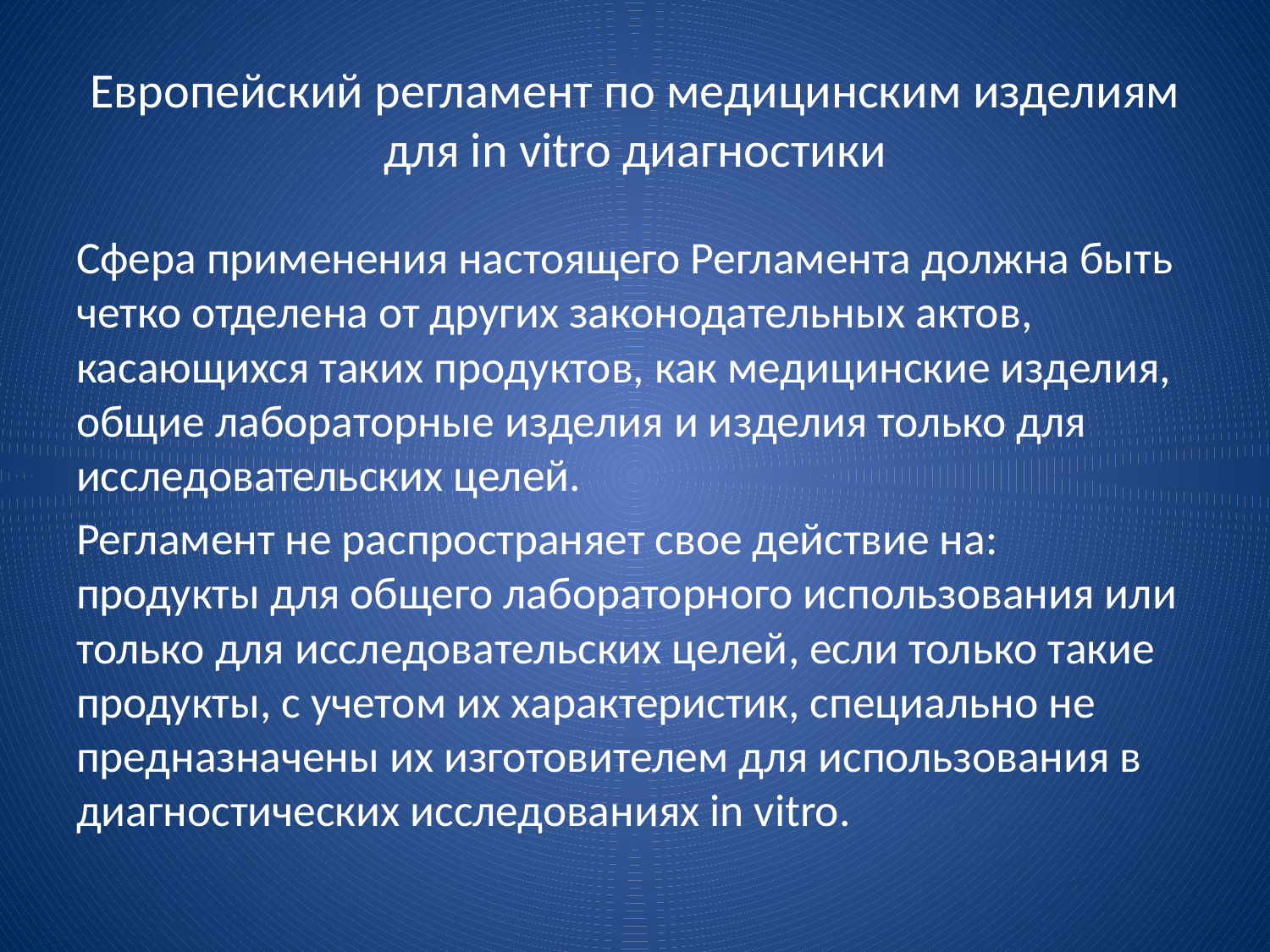

# Европейский регламент по медицинским изделиям для in vitro диагностики
Сфера применения настоящего Регламента должна быть четко отделена от других законодательных актов, касающихся таких продуктов, как медицинские изделия, общие лабораторные изделия и изделия только для исследовательских целей.
Регламент не распространяет свое действие на:  продукты для общего лабораторного использования или только для исследовательских целей, если только такие продукты, с учетом их характеристик, специально не предназначены их изготовителем для использования в диагностических исследованиях in vitro.